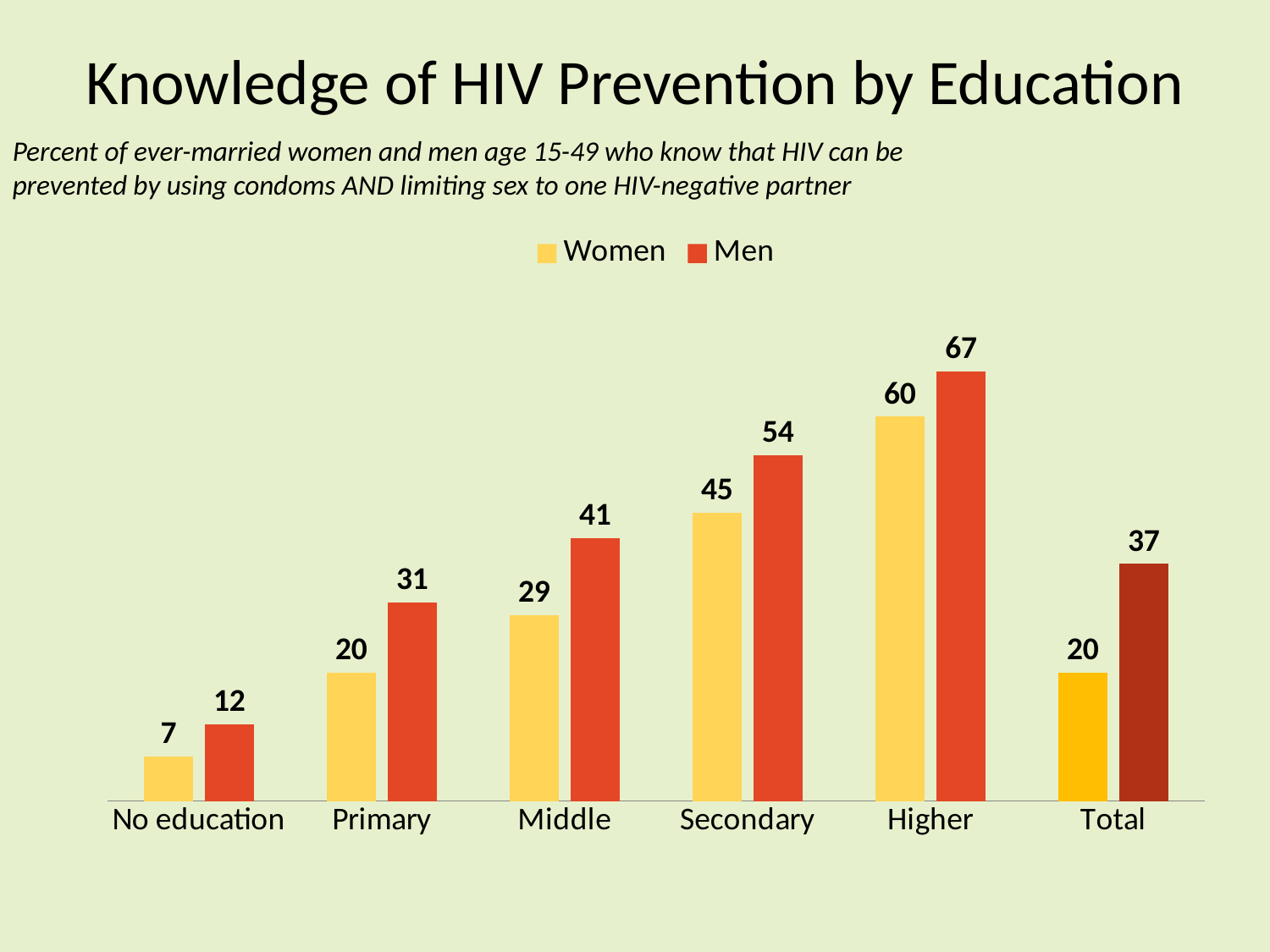

# Knowledge of HIV Prevention by Education
Percent of ever-married women and men age 15-49 who know that HIV can be prevented by using condoms AND limiting sex to one HIV-negative partner

### Chart

| Category | Women | Men |
|---|---|---|
| No education | 7.0 | 12.0 |
| Primary | 20.0 | 31.0 |
| Middle | 29.0 | 41.0 |
| Secondary | 45.0 | 54.0 |
| Higher | 60.0 | 67.0 |
| Total | 20.0 | 37.0 |